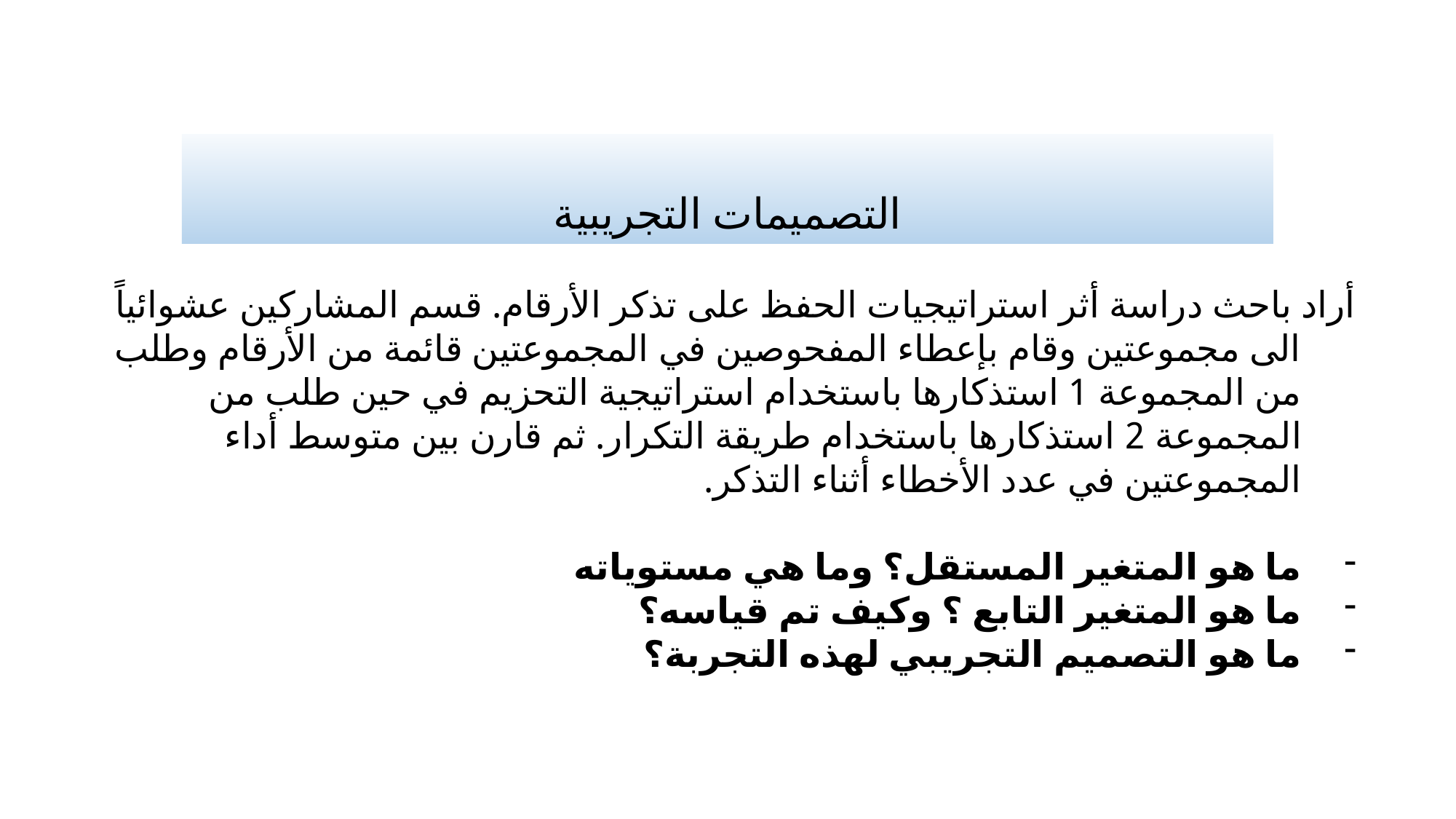

# التصميمات التجريبية
أراد باحث دراسة أثر استراتيجيات الحفظ على تذكر الأرقام. قسم المشاركين عشوائياً الى مجموعتين وقام بإعطاء المفحوصين في المجموعتين قائمة من الأرقام وطلب من المجموعة 1 استذكارها باستخدام استراتيجية التحزيم في حين طلب من المجموعة 2 استذكارها باستخدام طريقة التكرار. ثم قارن بين متوسط أداء المجموعتين في عدد الأخطاء أثناء التذكر.

ما هو المتغير المستقل؟ وما هي مستوياته
ما هو المتغير التابع ؟ وكيف تم قياسه؟
ما هو التصميم التجريبي لهذه التجربة؟